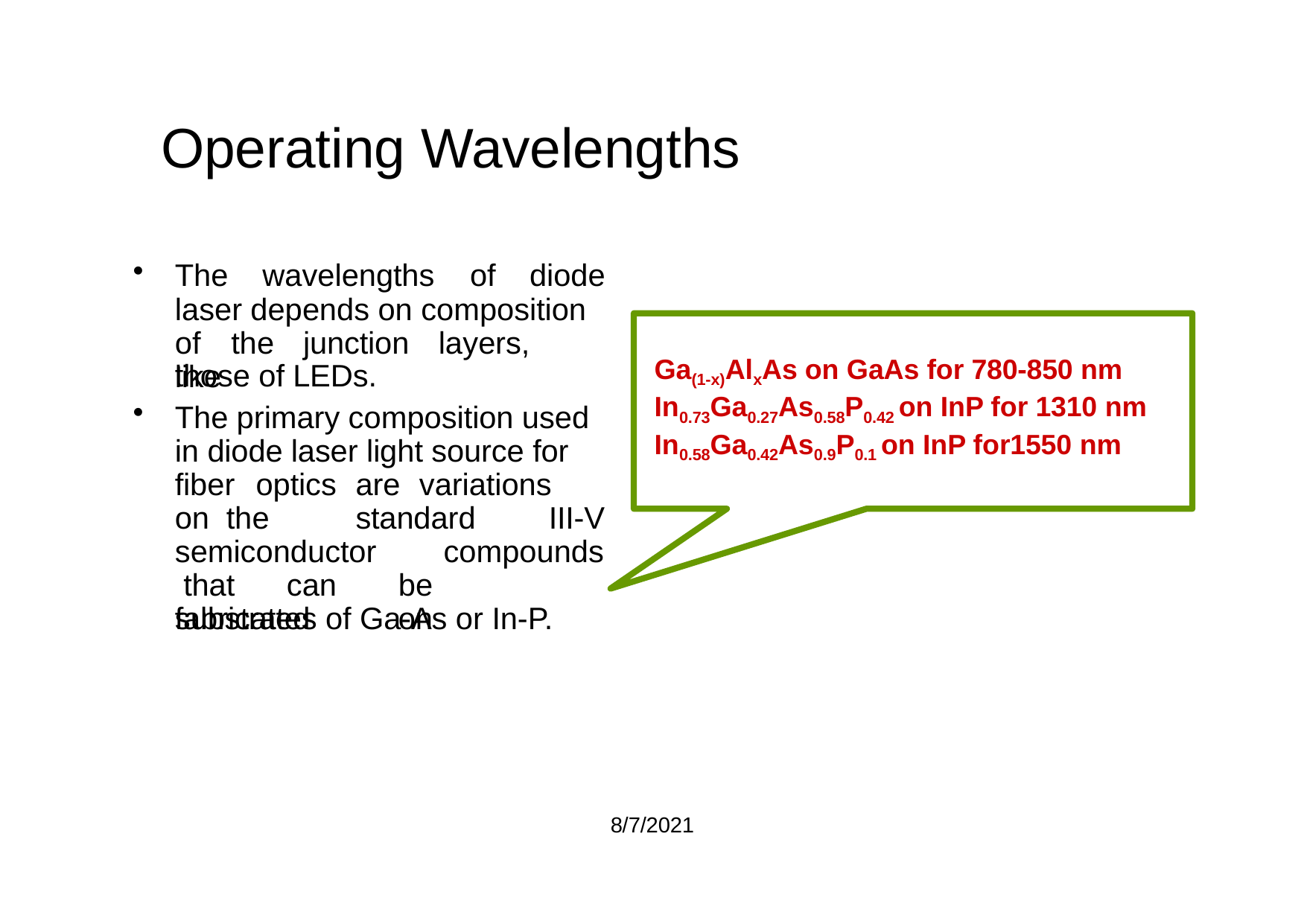

# Operating Wavelengths
The
wavelengths	of	diode
laser depends on composition  of	the	junction	layers,	like

Ga(1-x)AlxAs on GaAs for 780-850 nm  In0.73Ga0.27As0.58P0.42 on InP for 1310 nm
In0.58Ga0.42As0.9P0.1 on InP for1550 nm
those of LEDs.
The primary composition used  in diode laser light source for
fiber	optics	are	variations	on  the		standard	III-V
semiconductor
compounds  that	can	be	fabricated	on
substrates of Ga-As or In-P.
8/7/2021